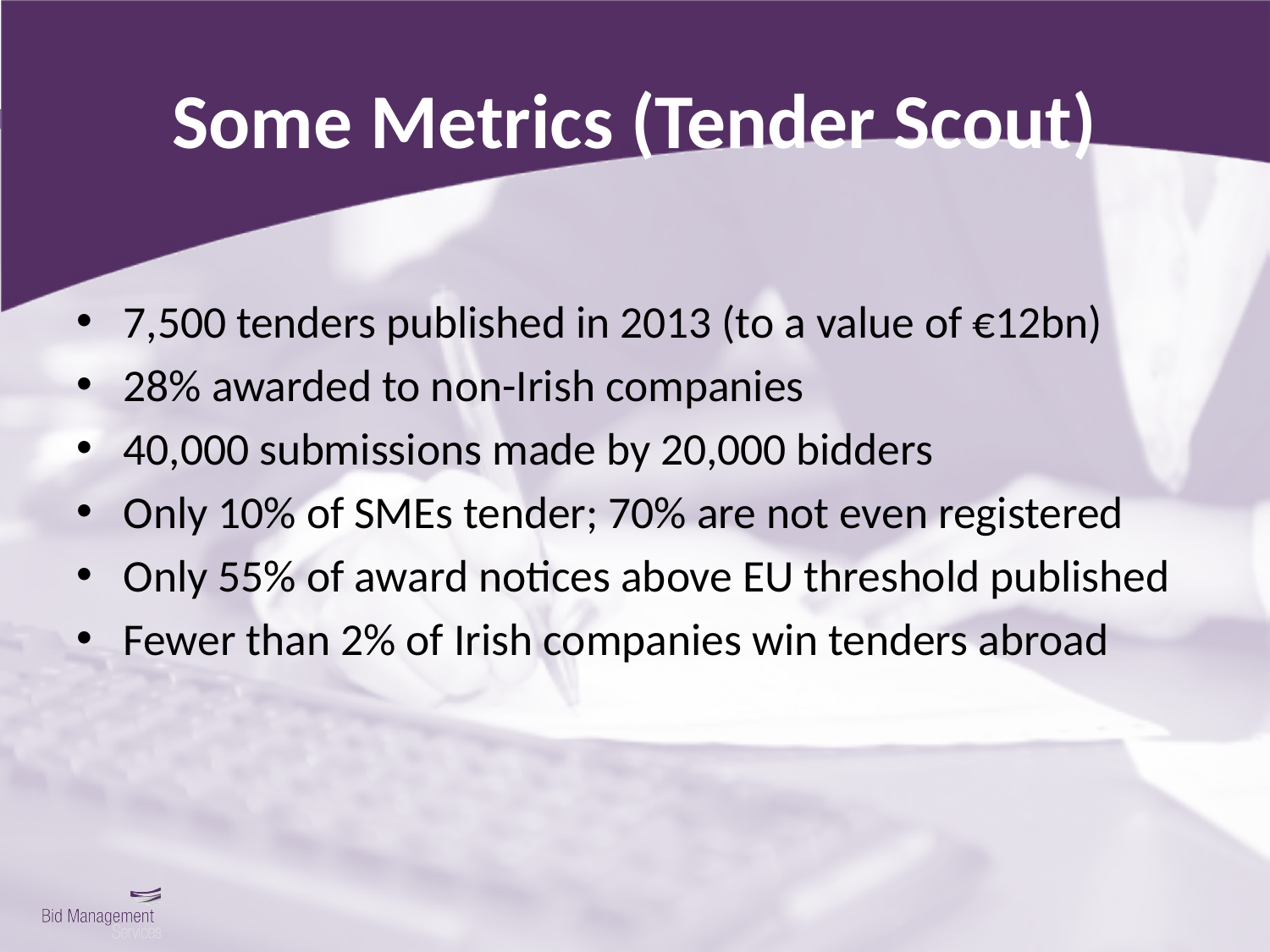

# Some Metrics (Tender Scout)
7,500 tenders published in 2013 (to a value of €12bn)
28% awarded to non-Irish companies
40,000 submissions made by 20,000 bidders
Only 10% of SMEs tender; 70% are not even registered
Only 55% of award notices above EU threshold published
Fewer than 2% of Irish companies win tenders abroad